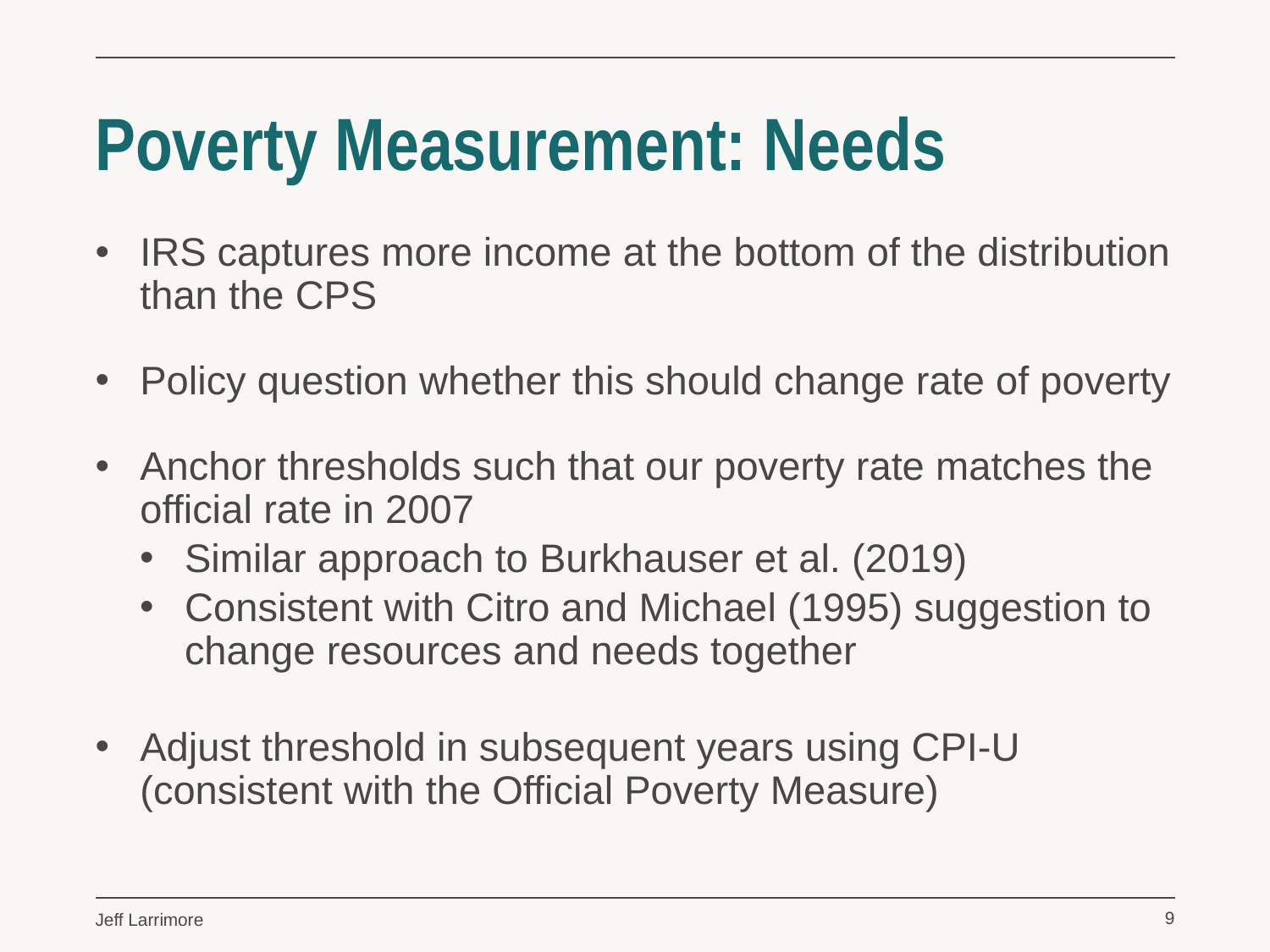

# Poverty Measurement: Needs
IRS captures more income at the bottom of the distribution than the CPS

Policy question whether this should change rate of poverty

Anchor thresholds such that our poverty rate matches the official rate in 2007
Similar approach to Burkhauser et al. (2019)
Consistent with Citro and Michael (1995) suggestion to change resources and needs together

Adjust threshold in subsequent years using CPI-U (consistent with the Official Poverty Measure)